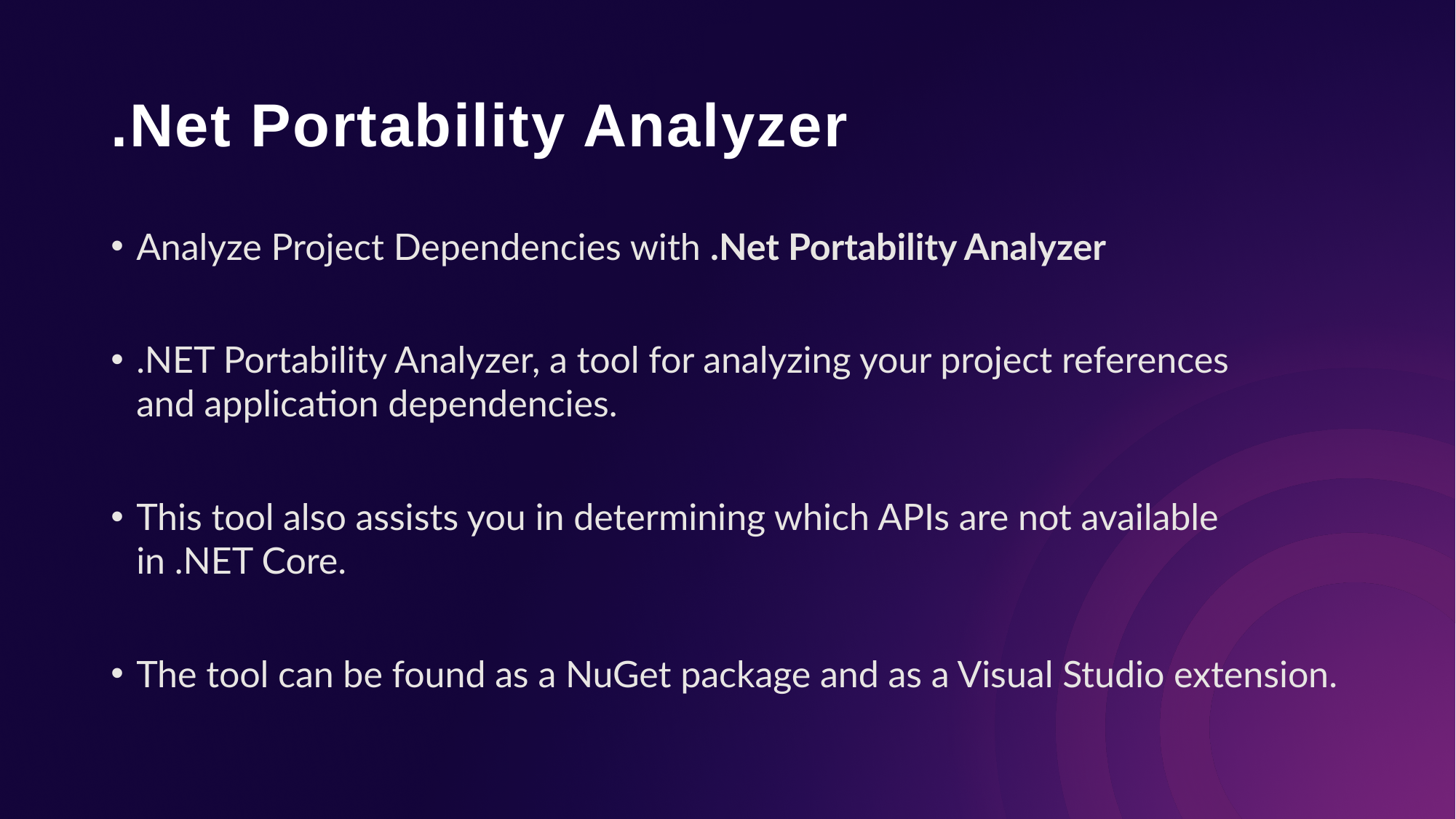

# .Net Portability Analyzer
Analyze Project Dependencies with .Net Portability Analyzer

.NET Portability Analyzer, a tool for analyzing your project references and application dependencies.

This tool also assists you in determining which APIs are not available in .NET Core.

The tool can be found as a NuGet package and as a Visual Studio extension.